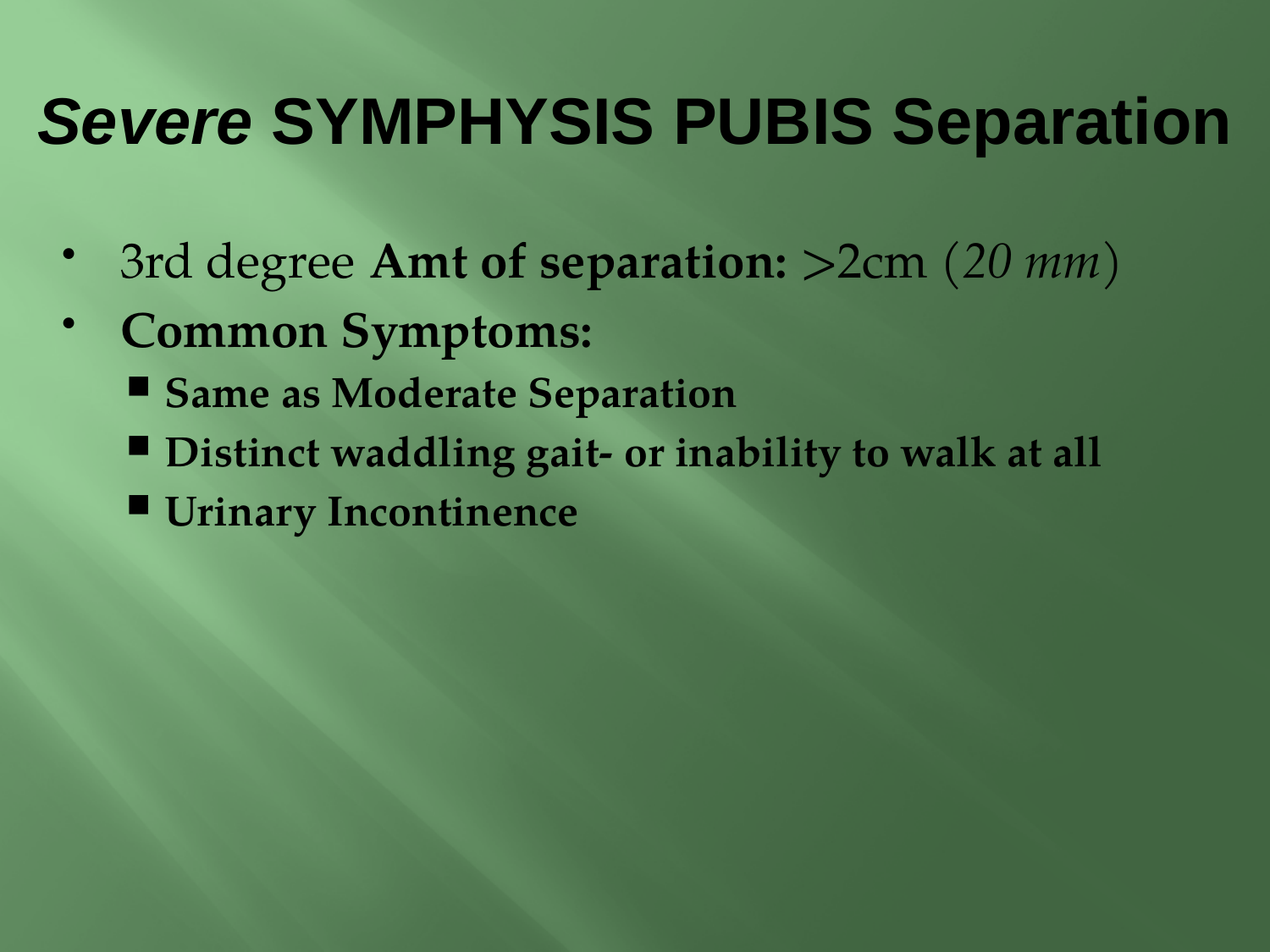

# Severe SYMPHYSIS PUBIS Separation
3rd degree  Amt of separation: >2cm (20 mm)
Common Symptoms:
Same as Moderate Separation
Distinct waddling gait- or inability to walk at all
Urinary Incontinence